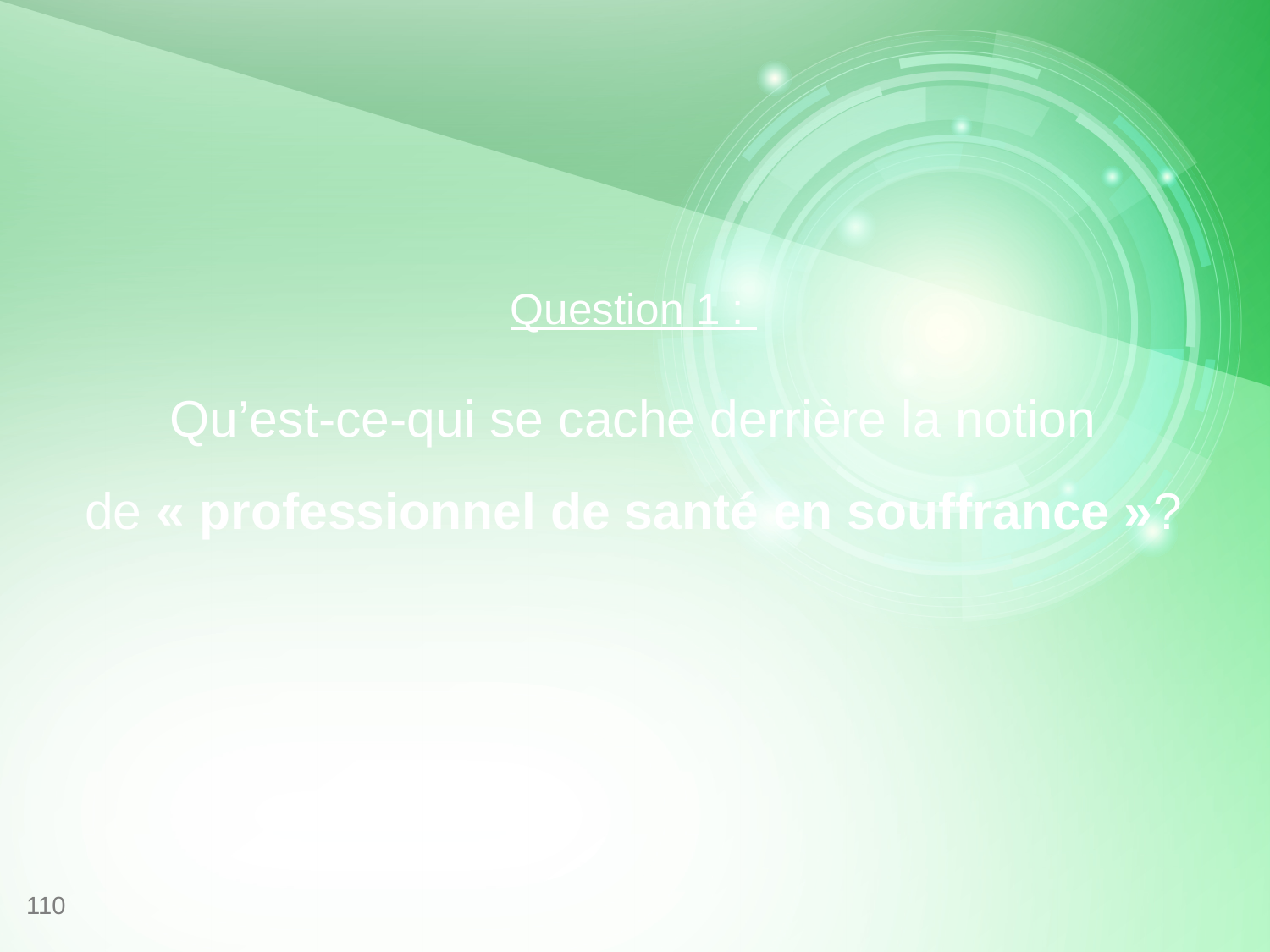

# Question 1 : Qu’est-ce-qui se cache derrière la notion de « professionnel de santé en souffrance »?
110